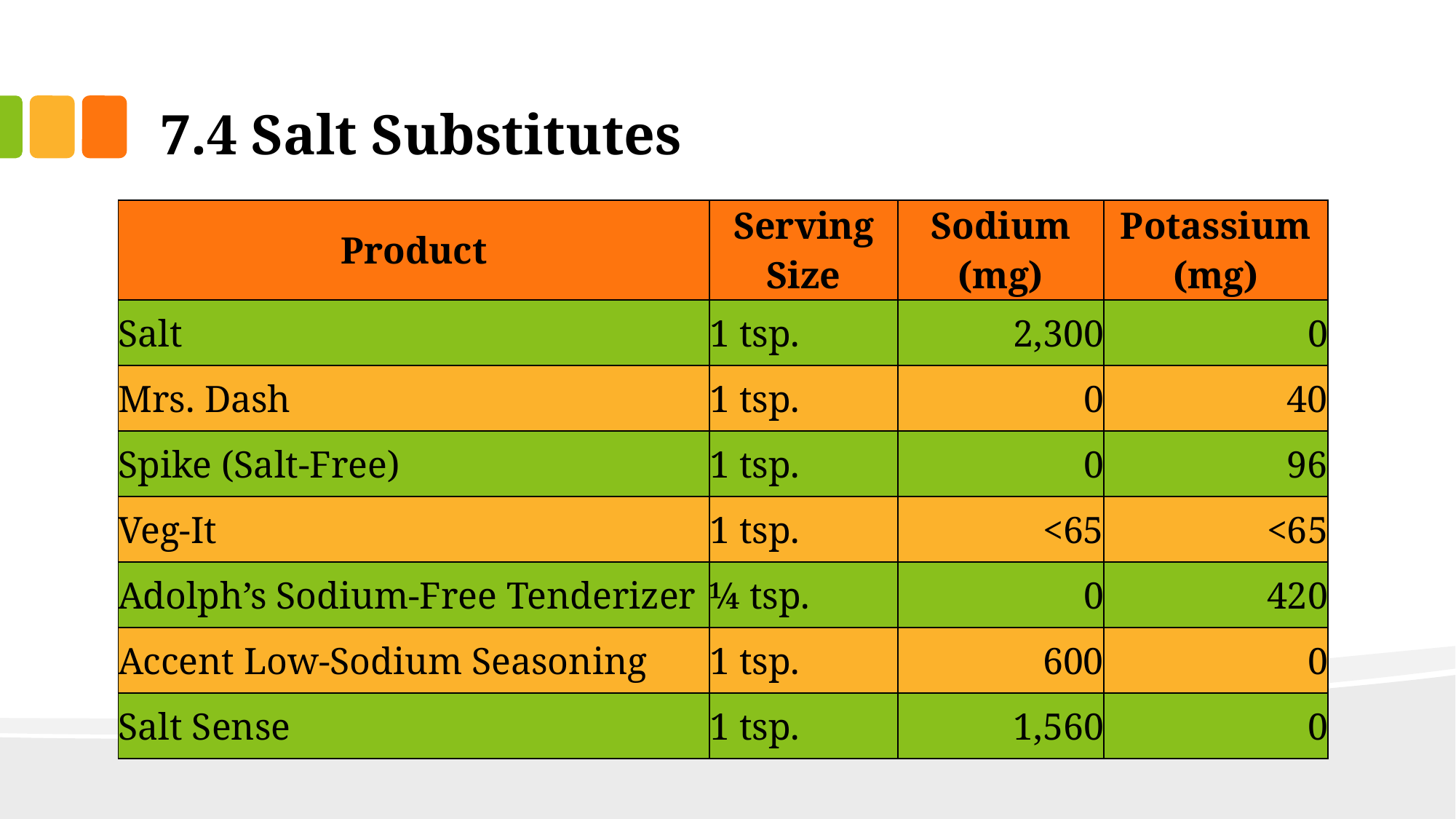

# 7.4 Salt Substitutes
| Product | Serving Size | Sodium (mg) | Potassium (mg) |
| --- | --- | --- | --- |
| Salt | 1 tsp. | 2,300 | 0 |
| Mrs. Dash | 1 tsp. | 0 | 40 |
| Spike (Salt-Free) | 1 tsp. | 0 | 96 |
| Veg-It | 1 tsp. | <65 | <65 |
| Adolph’s Sodium-Free Tenderizer | ¼ tsp. | 0 | 420 |
| Accent Low-Sodium Seasoning | 1 tsp. | 600 | 0 |
| Salt Sense | 1 tsp. | 1,560 | 0 |